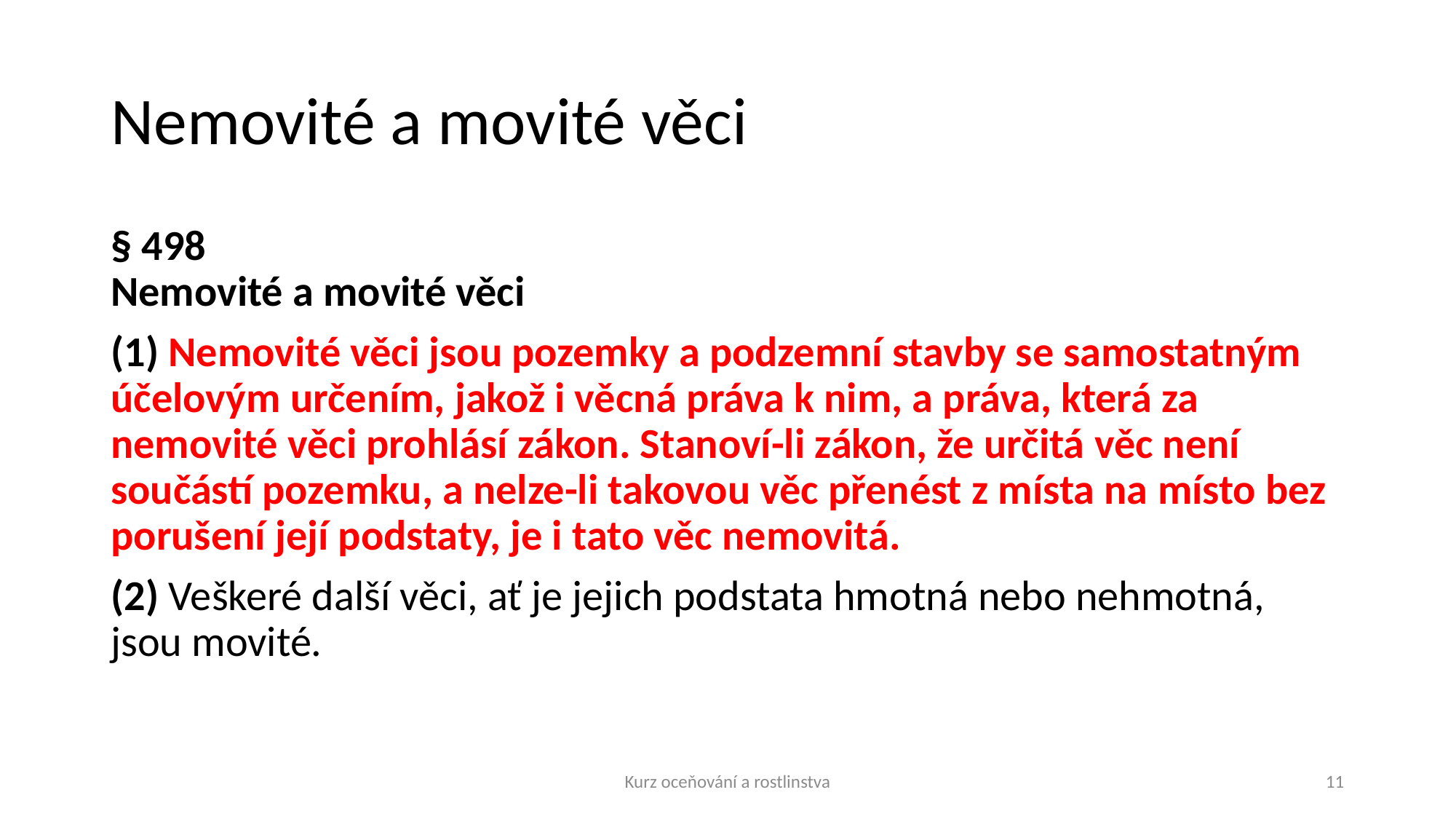

# Nemovité a movité věci
§ 498
Nemovité a movité věci
(1) Nemovité věci jsou pozemky a podzemní stavby se samostatným účelovým určením, jakož i věcná práva k nim, a práva, která za nemovité věci prohlásí zákon. Stanoví-li zákon, že určitá věc není součástí pozemku, a nelze-li takovou věc přenést z místa na místo bez porušení její podstaty, je i tato věc nemovitá.
(2) Veškeré další věci, ať je jejich podstata hmotná nebo nehmotná, jsou movité.

Kurz oceňování a rostlinstva
11